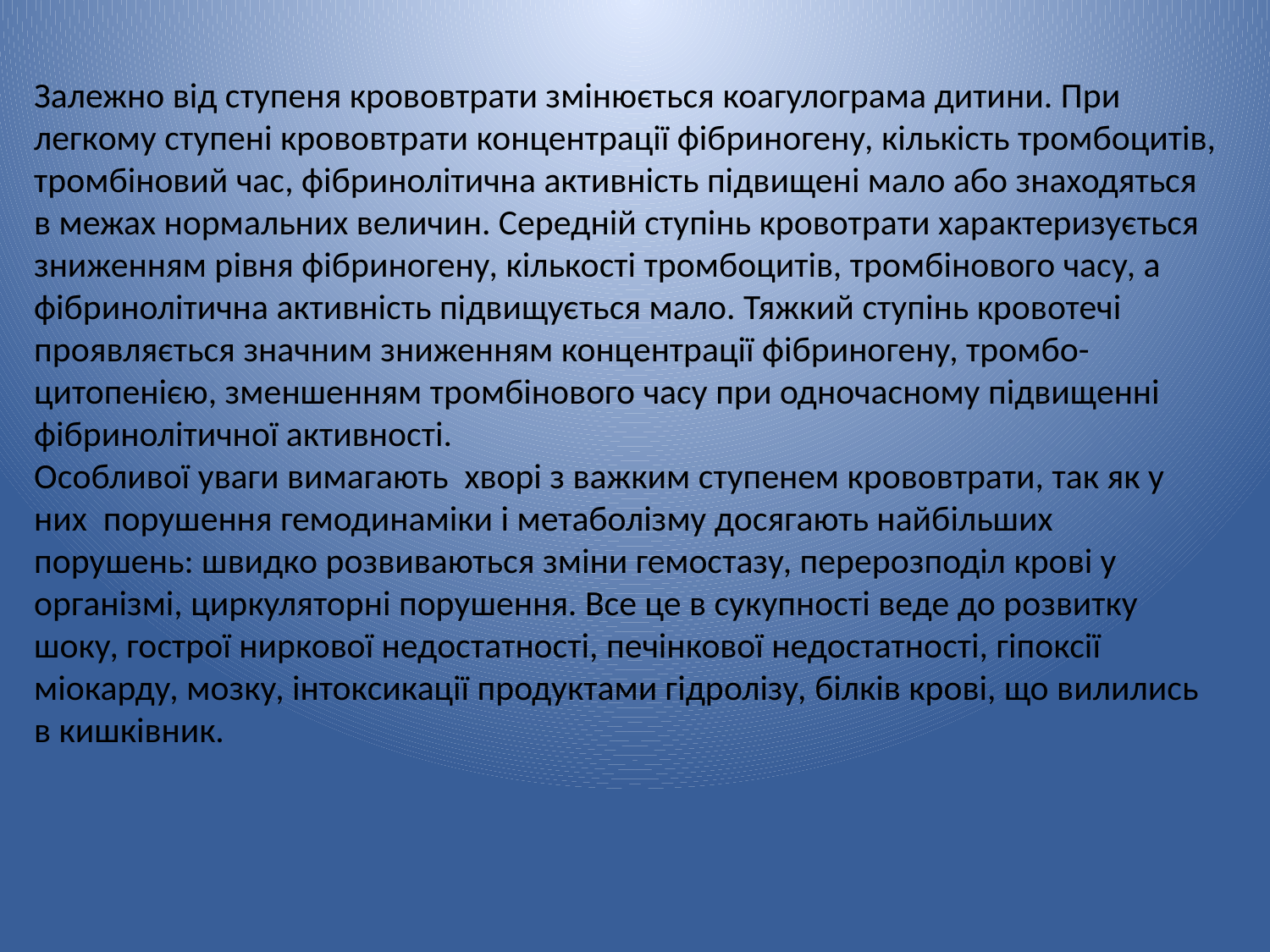

Залежно від ступеня крововтрати змінюється коагулограма дитини. При легкому ступені крововтрати концентрації фібриногену, кількість тромбоцитів, тромбіновий час, фібринолітична активність підвищені мало або знаходяться в межах нормальних величин. Середній ступінь кровотрати характеризується зниженням рівня фібриногену, кількості тромбоцитів, тромбінового часу, а фібринолітична активність підвищується мало. Тяжкий ступінь кровотечі проявляється значним зниженням концентрації фібриногену, тромбо-цитопенією, зменшенням тромбінового часу при одночасному підвищенні фібринолітичної активності.
Особливої уваги вимагають  хворі з важким ступенем крововтрати, так як у них  порушення гемодинаміки і метаболізму досягають найбільших порушень: швидко розвиваються зміни гемостазу, перерозподіл крові у організмі, циркуляторні порушення. Все це в сукупності веде до розвитку шоку, гострої ниркової недостатності, печінкової недостатності, гіпоксії міокарду, мозку, інтоксикації продуктами гідролізу, білків крові, що вилились в кишківник.